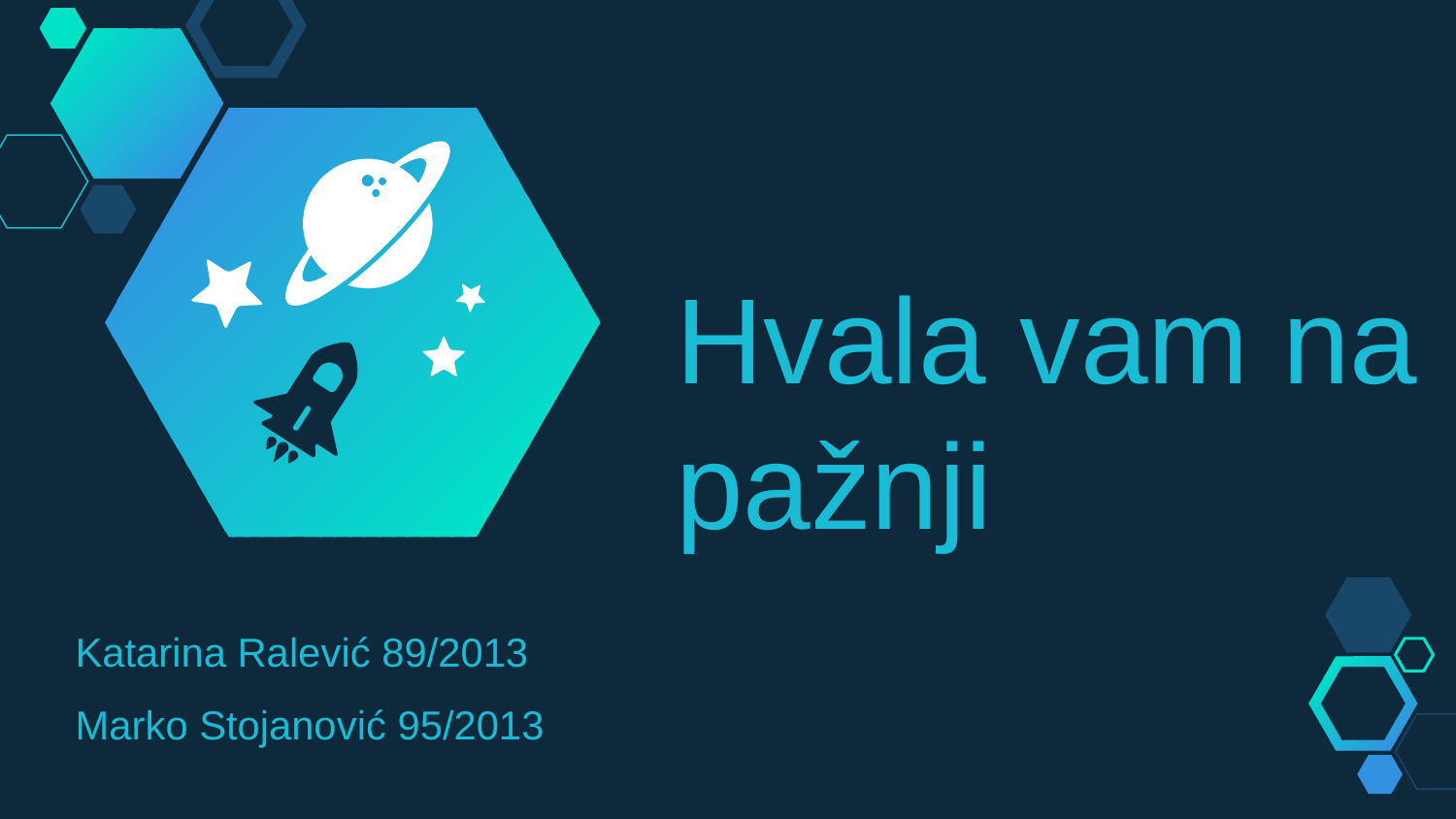

Hvala vam na pažnji

Katarina Ralević 89/2013
Marko Stojanović 95/2013